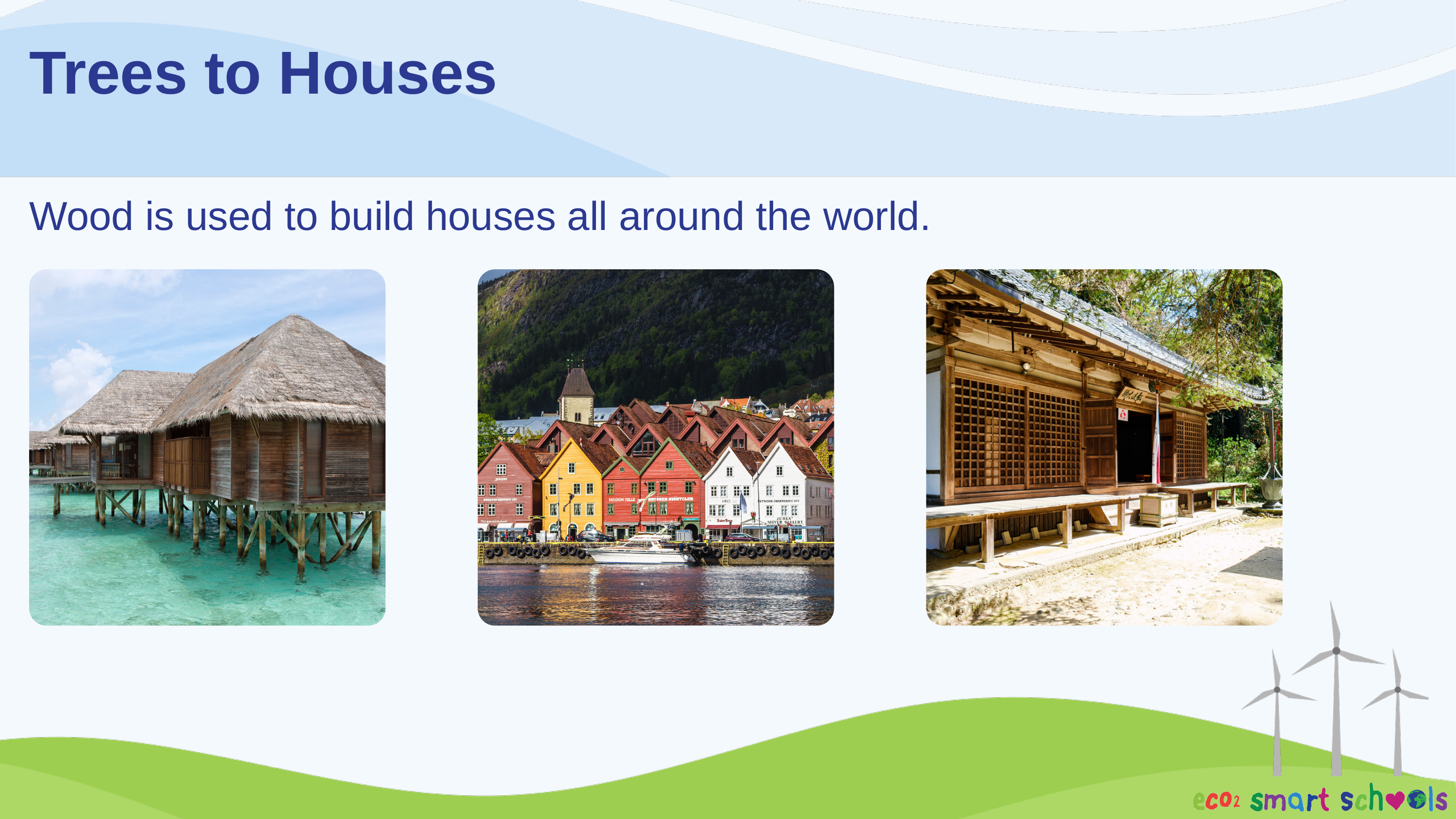

Trees to Houses

Wood is used to build houses all around the world.